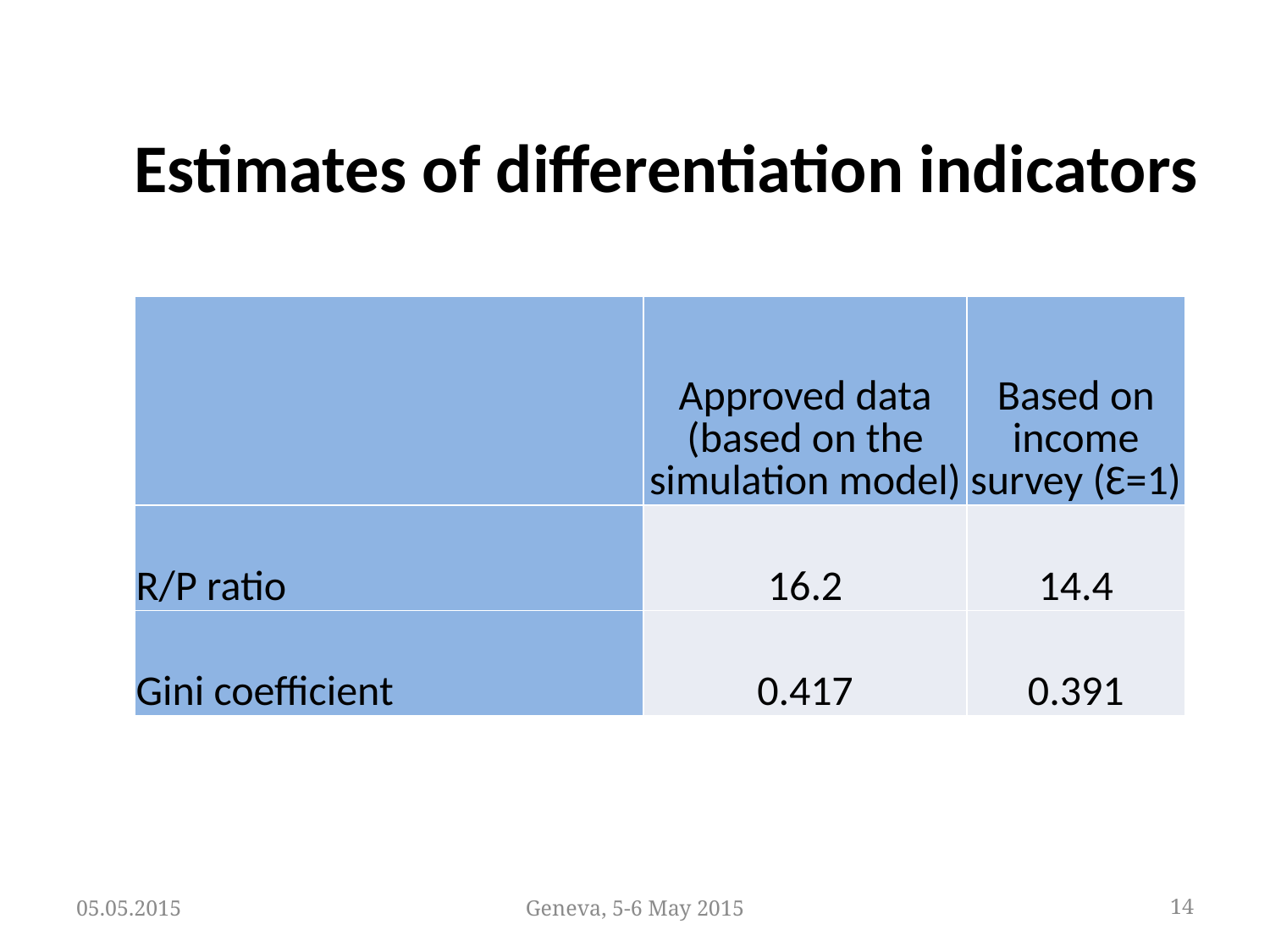

# Estimates of differentiation indicators
|  | Approved data (based on the simulation model) | Based on income survey (Ɛ=1) |
| --- | --- | --- |
| R/P ratio | 16.2 | 14.4 |
| Gini coefficient | 0.417 | 0.391 |
05.05.2015
Geneva, 5-6 May 2015
14